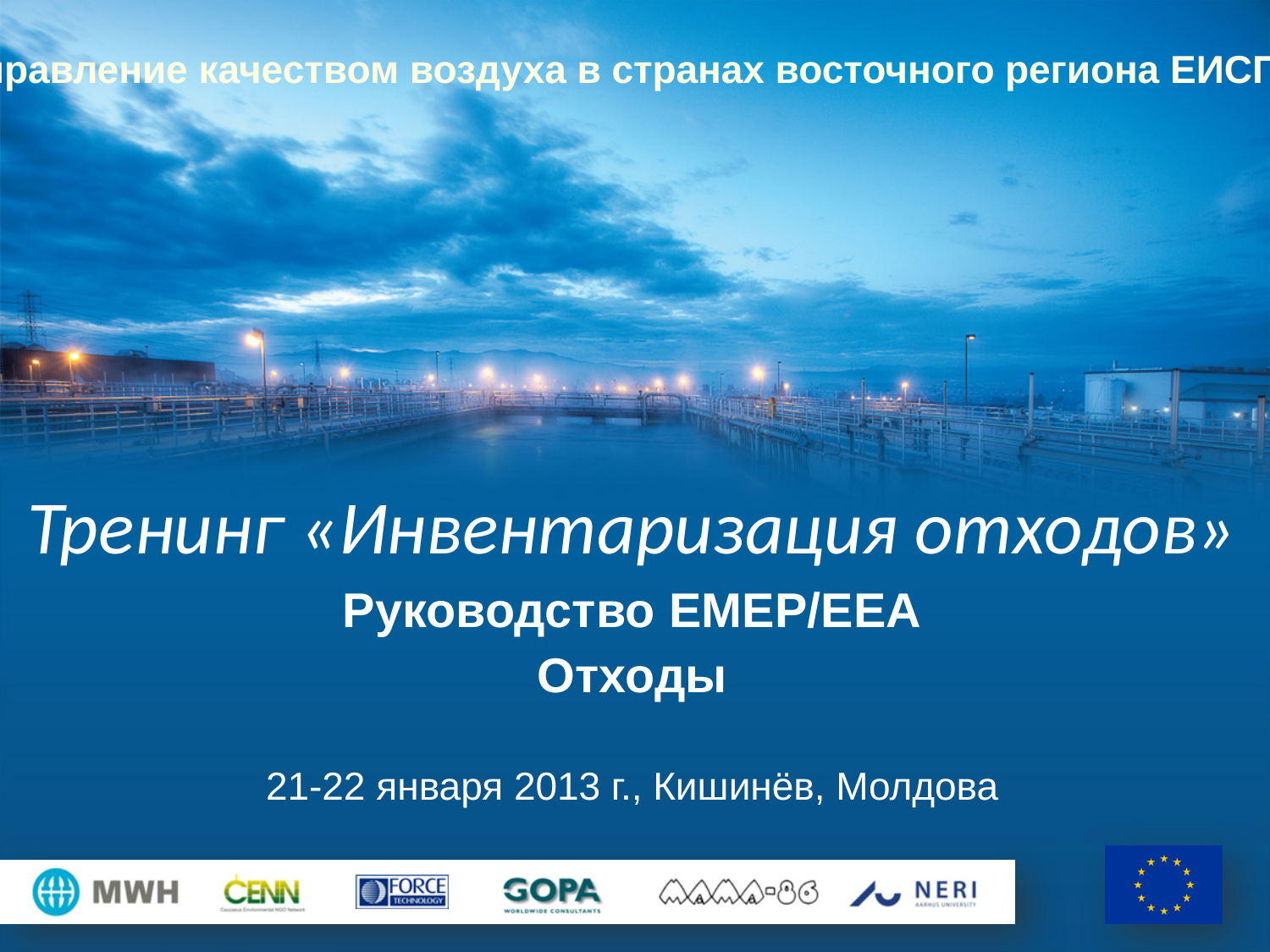

# Управление качеством воздуха в странах восточного региона ЕИСП
Тренинг «Инвентаризация отходов»
Руководство EMEP/EEA
Отходы

21-22 января 2013 г., Кишинёв, Молдова